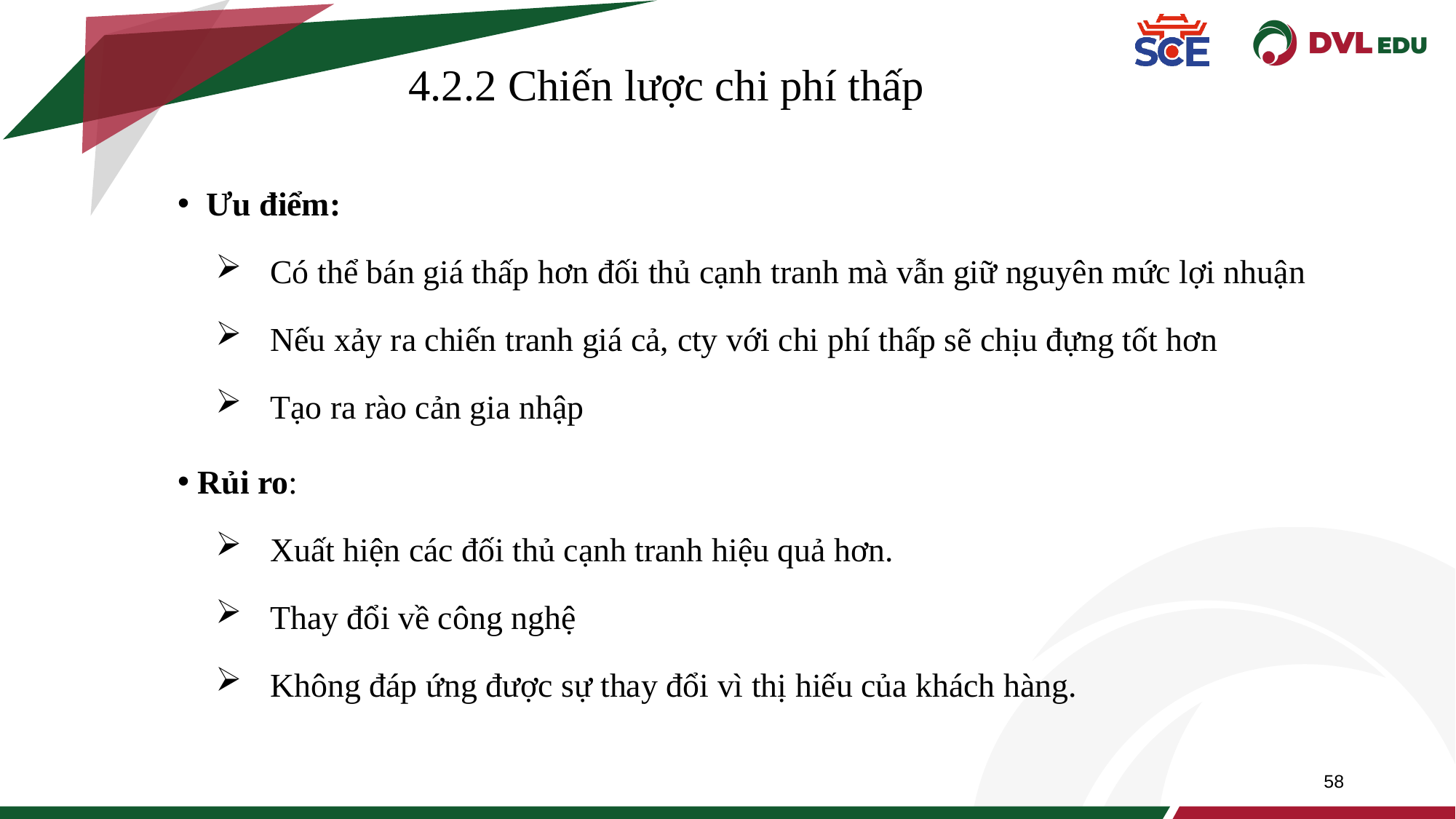

4.2.2 Chiến lược chi phí thấp
  Ưu điểm:
Có thể bán giá thấp hơn đối thủ cạnh tranh mà vẫn giữ nguyên mức lợi nhuận
Nếu xảy ra chiến tranh giá cả, cty với chi phí thấp sẽ chịu đựng tốt hơn
Tạo ra rào cản gia nhập
 Rủi ro:
Xuất hiện các đối thủ cạnh tranh hiệu quả hơn.
Thay đổi về công nghệ
Không đáp ứng được sự thay đổi vì thị hiếu của khách hàng.
58